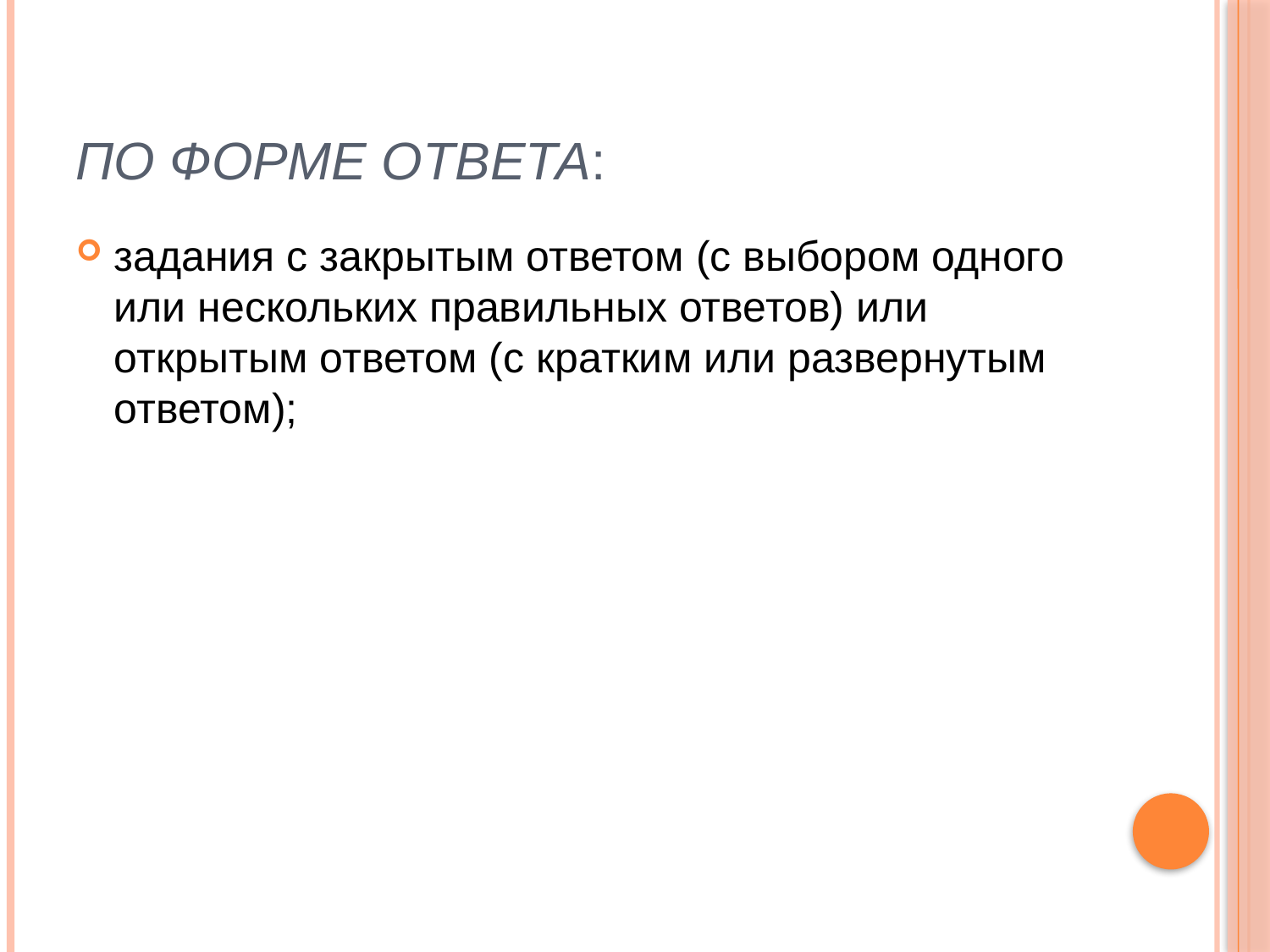

# по форме ответа:
задания с закрытым ответом (с выбором одного или нескольких правильных ответов) или открытым ответом (с кратким или развернутым ответом);